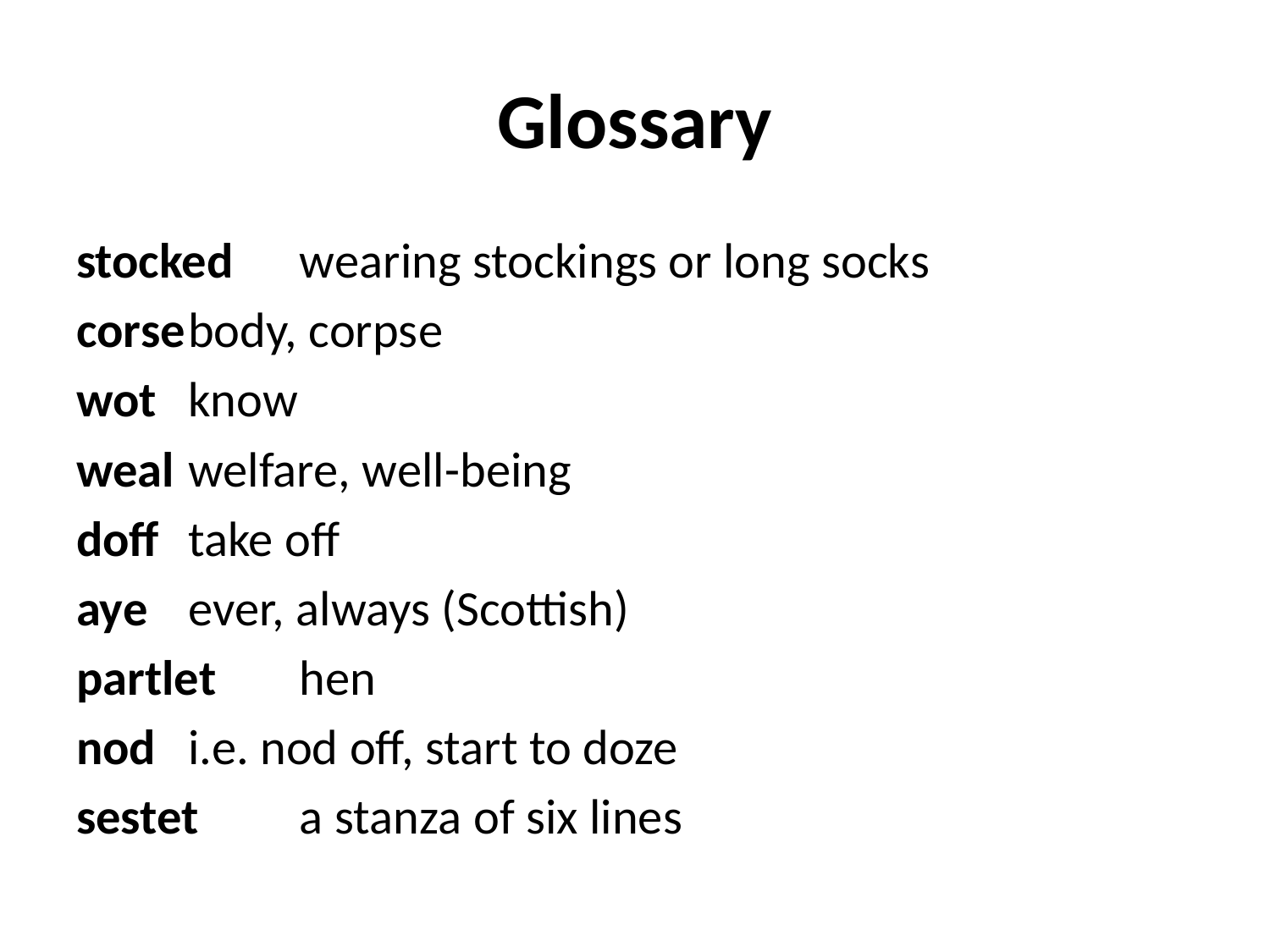

# Glossary
stocked 		wearing stockings or long socks
corse			body, corpse
wot			know
weal			welfare, well-being
doff			take off
aye			ever, always (Scottish)
partlet		hen
nod			i.e. nod off, start to doze
sestet		a stanza of six lines